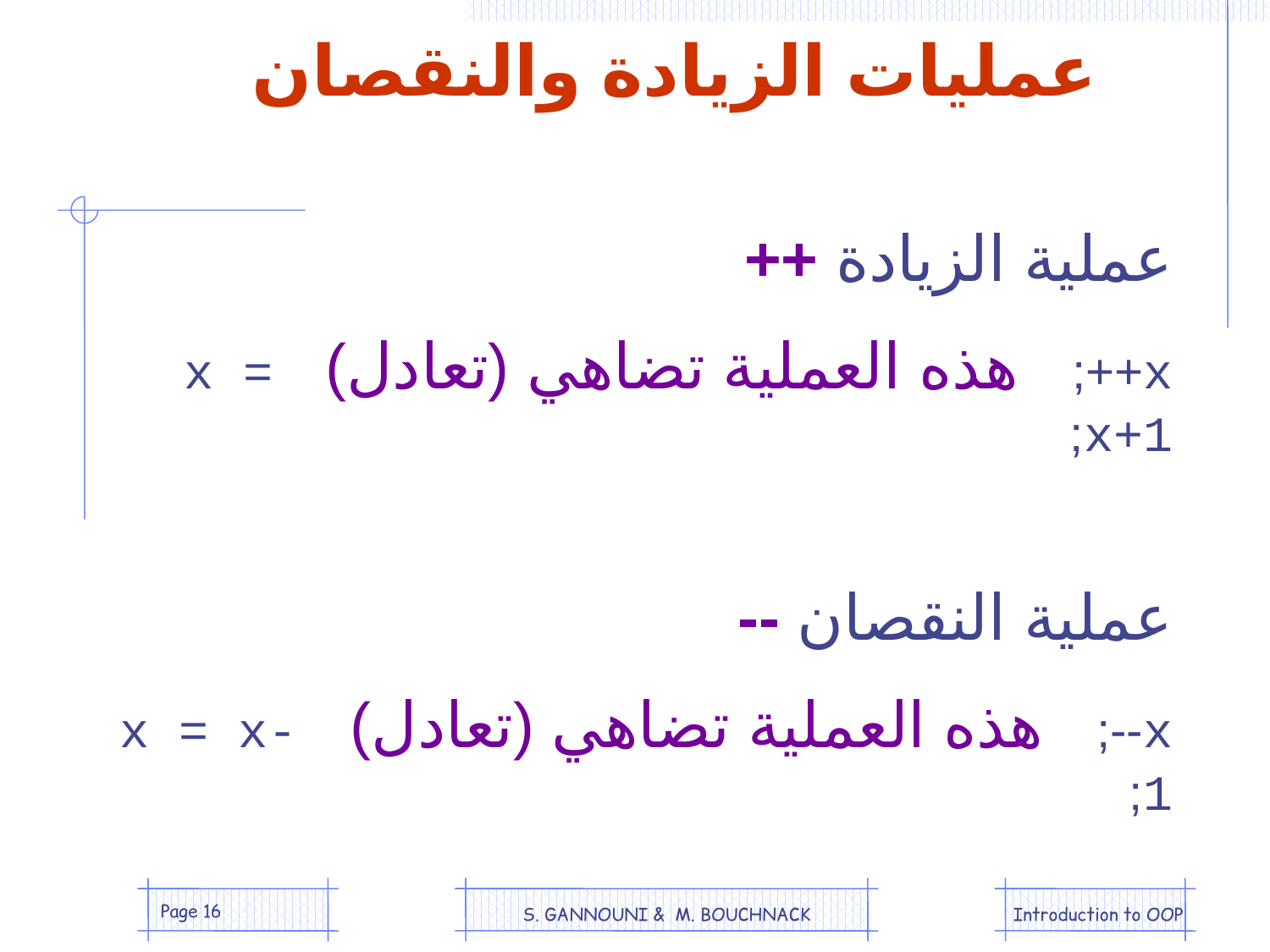

# عمليات الزيادة والنقصان
عملية الزيادة ++
x++;   هذه العملية تضاهي (تعادل)   x = x+1;

عملية النقصان --
x--;   هذه العملية تضاهي (تعادل)   x = x-1;
Page 16
S. GANNOUNI &  M. BOUCHNACK
Introduction to OOP